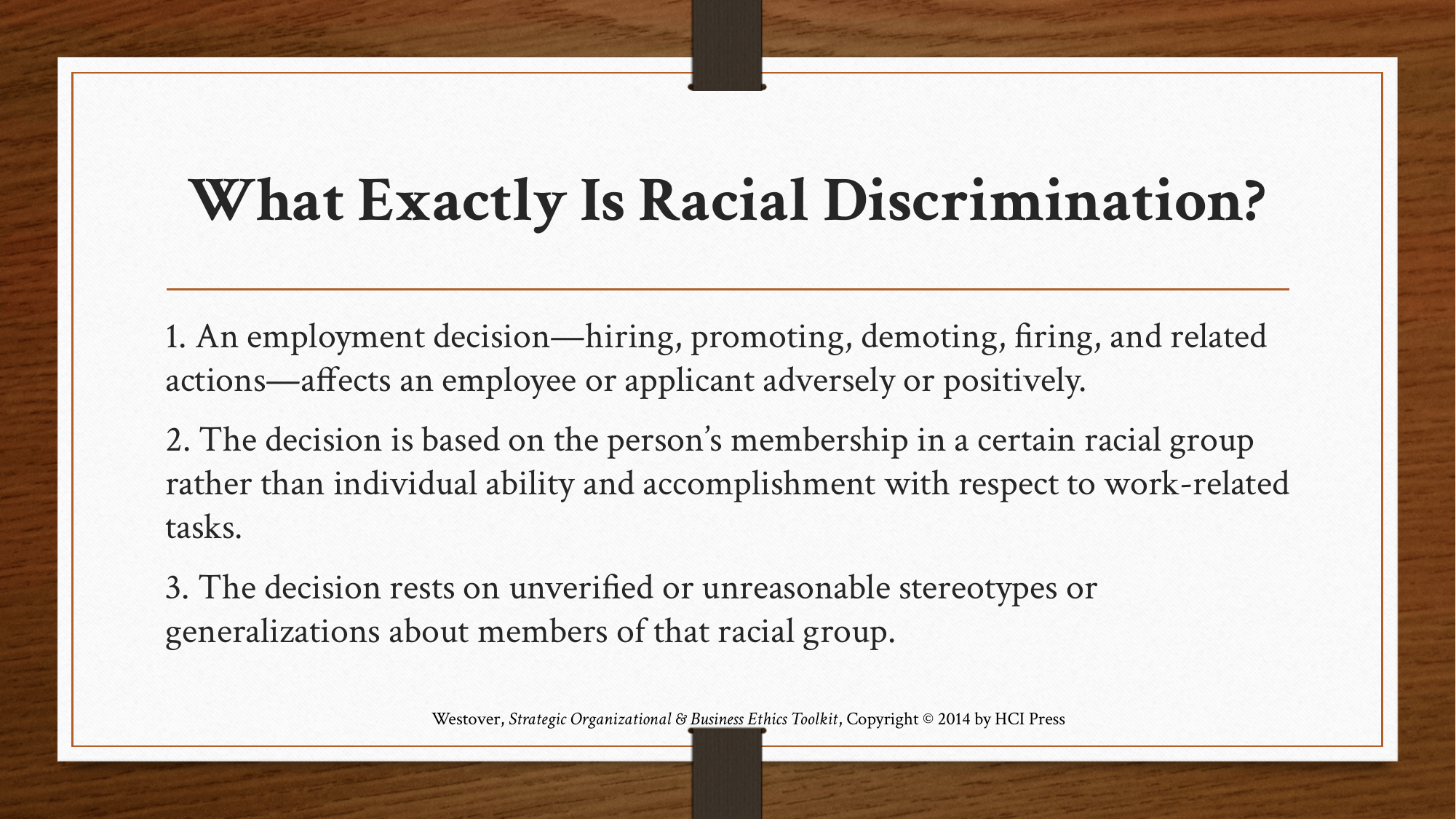

# What Exactly Is Racial Discrimination?
1. An employment decision—hiring, promoting, demoting, firing, and related actions—affects an employee or applicant adversely or positively.
2. The decision is based on the person’s membership in a certain racial group rather than individual ability and accomplishment with respect to work-related tasks.
3. The decision rests on unverified or unreasonable stereotypes or generalizations about members of that racial group.
Westover, Strategic Organizational & Business Ethics Toolkit, Copyright © 2014 by HCI Press